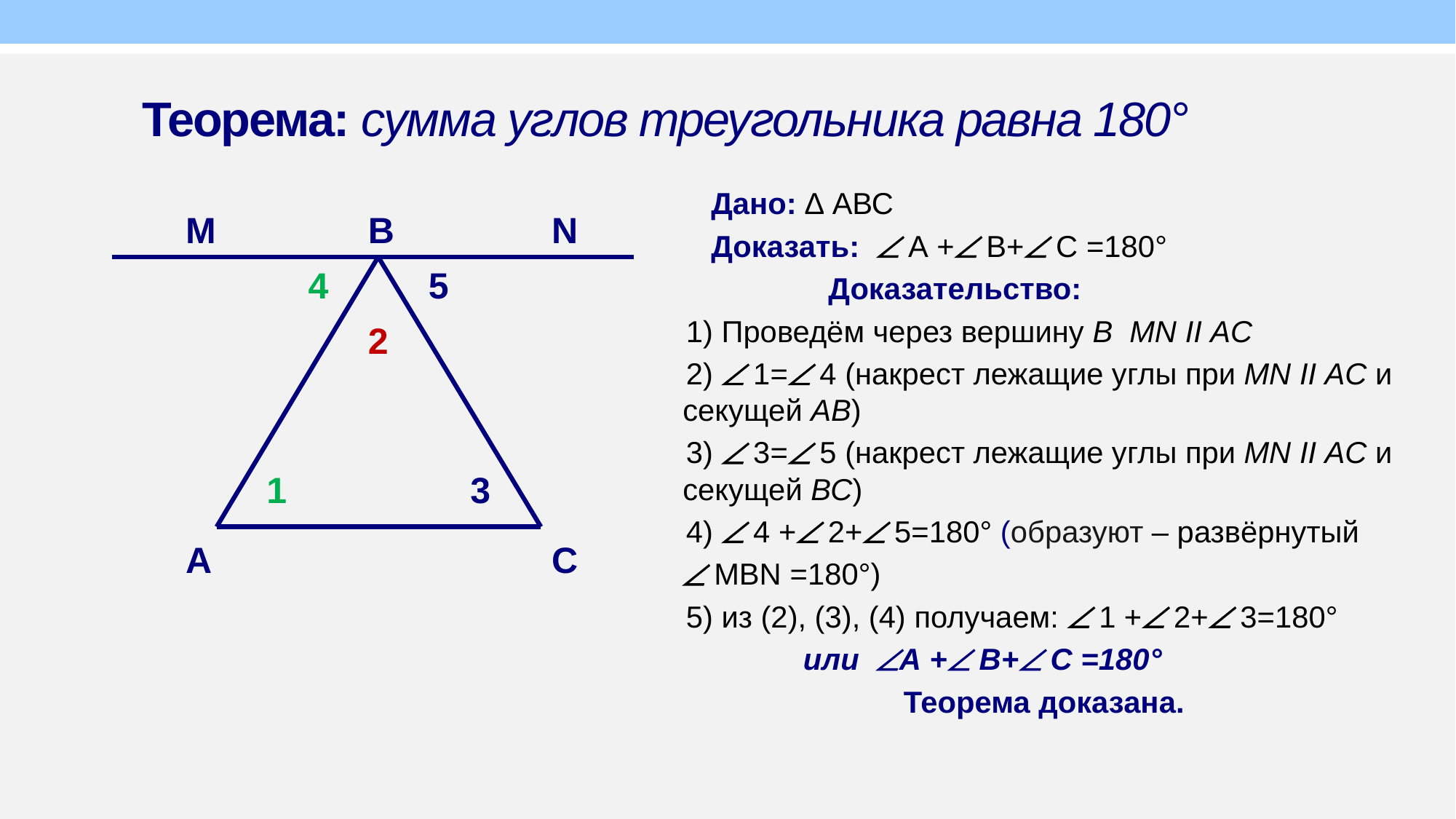

# Теорема: сумма углов треугольника равна 180°
      Дано: ∆ АВС
      Доказать:  ∠ А +∠ В+∠ С =180°
                    Доказательство:
   1) Проведём через вершину В  MN II AC
   2) ∠ 1=∠ 4 (накрест лежащие углы при MN II AC и секущей АВ)
   3) ∠ 3=∠ 5 (накрест лежащие углы при MN II AC и секущей ВС)
   4) ∠ 4 +∠ 2+∠ 5=180° (образуют – развёрнутый
∠ МВN =180°)
   5) из (2), (3), (4) получаем: ∠ 1 +∠ 2+∠ 3=180°
                 или  ∠А +∠ В+∠ С =180°
                             Теорема доказана.

B
M
N
4
5
2
3
1
A
C